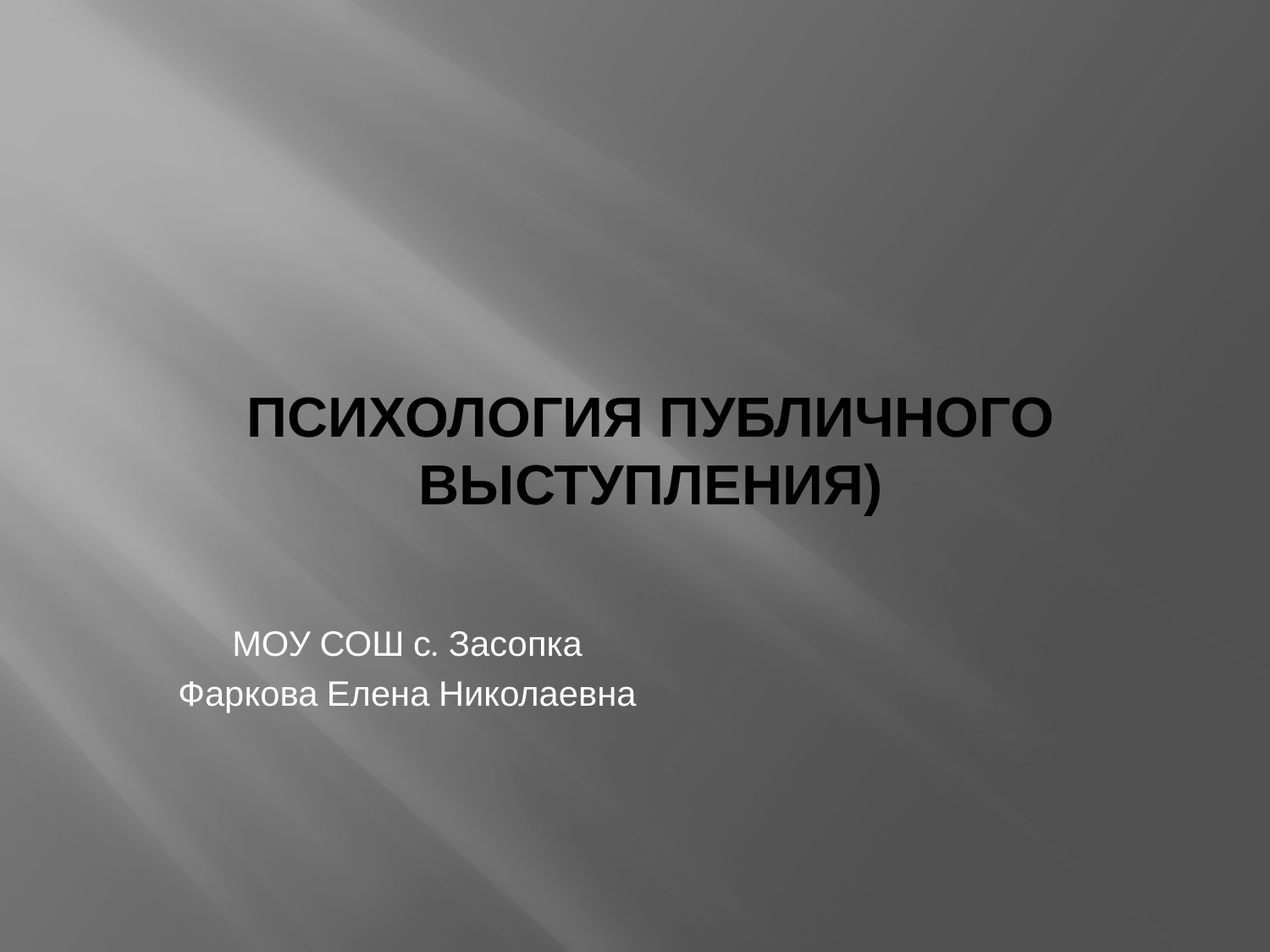

# Психология публичного выступления)
МОУ СОШ с. Засопка
Фаркова Елена Николаевна